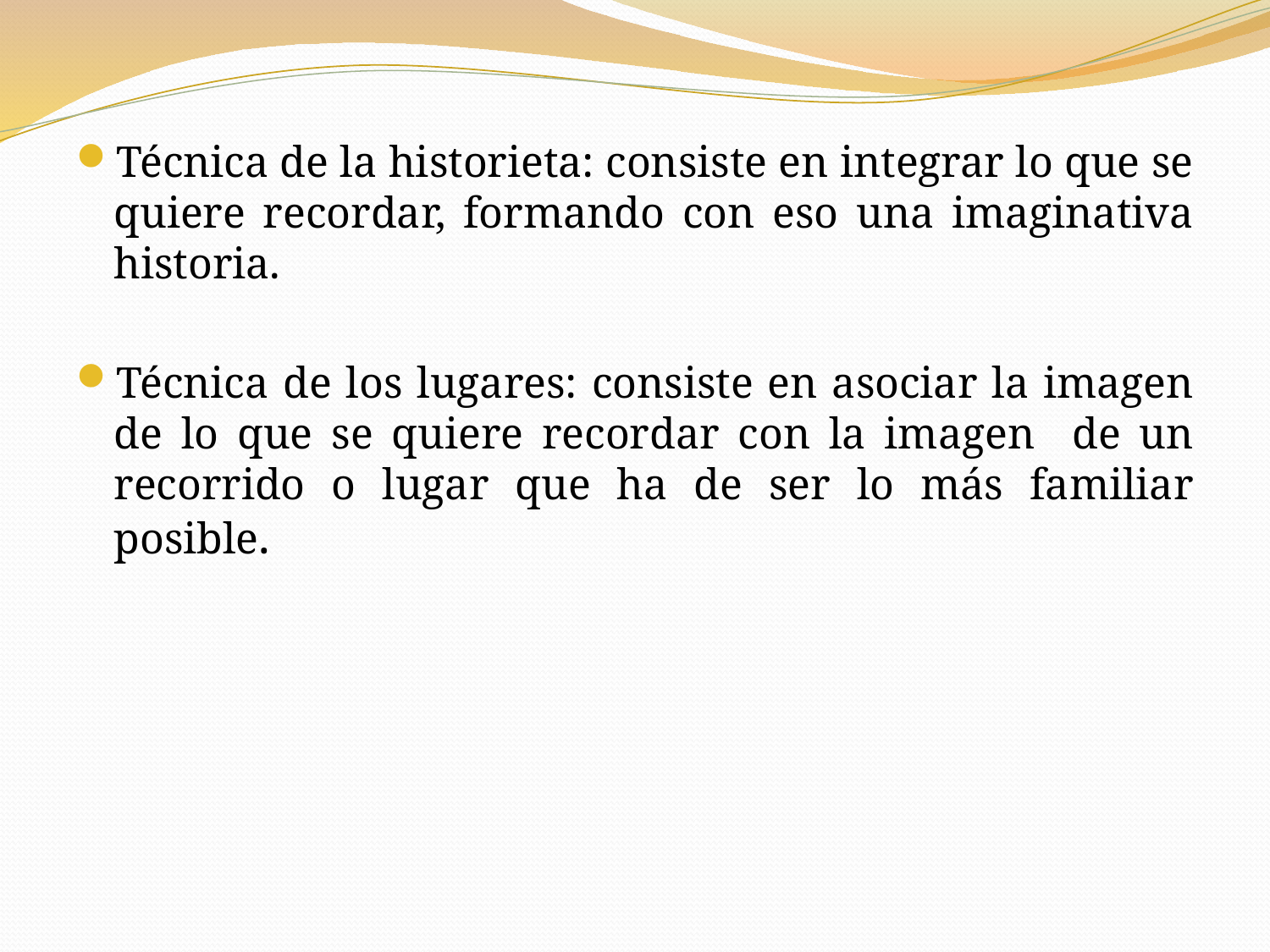

Técnica de la historieta: consiste en integrar lo que se quiere recordar, formando con eso una imaginativa historia.

Técnica de los lugares: consiste en asociar la imagen de lo que se quiere recordar con la imagen  de un recorrido o lugar que ha de ser lo más familiar posible.